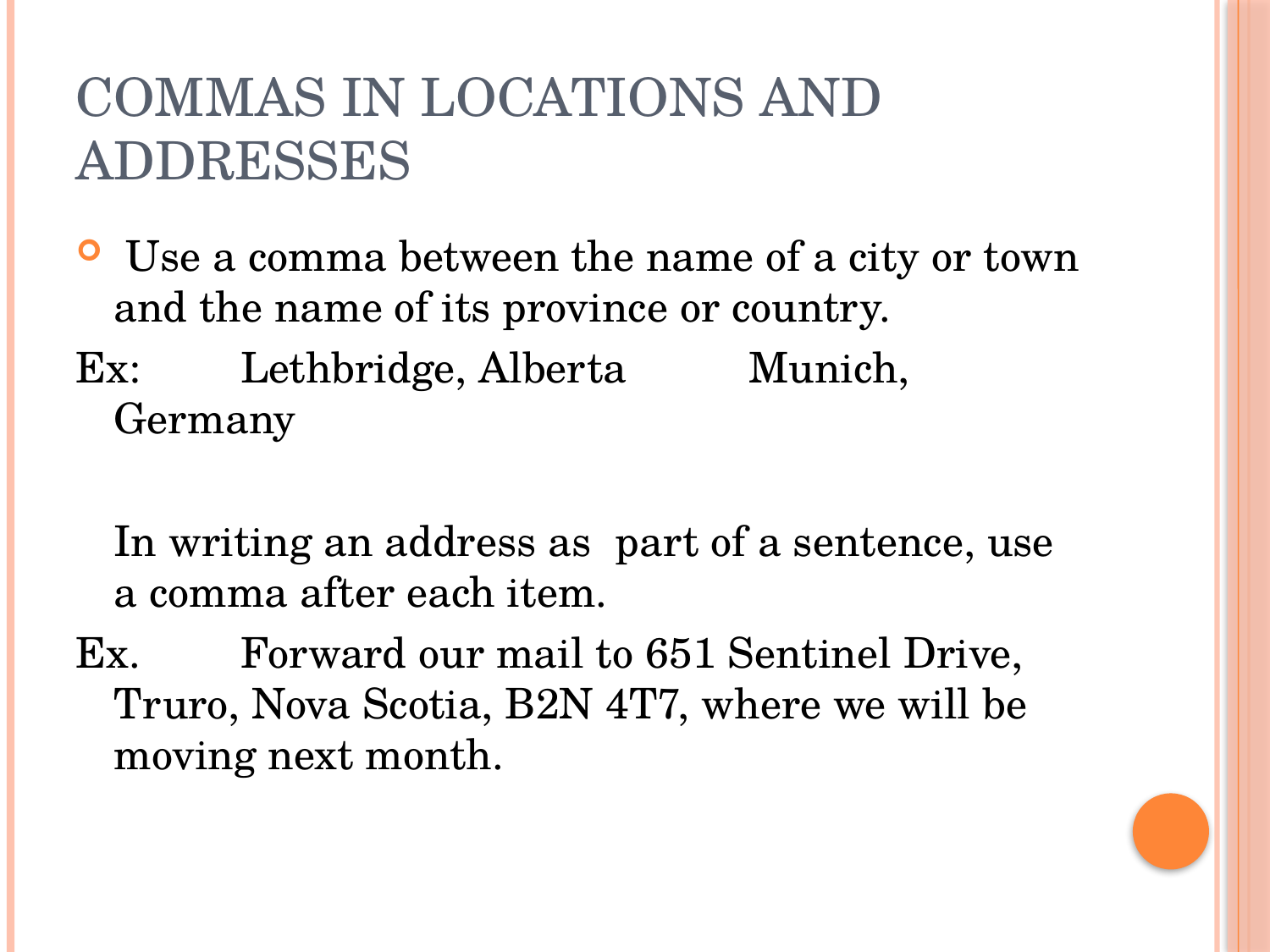

# Commas in Locations and Addresses
 Use a comma between the name of a city or town and the name of its province or country.
Ex: 	Lethbridge, Alberta	Munich, Germany

	In writing an address as  part of a sentence, use a comma after each item.
Ex.	Forward our mail to 651 Sentinel Drive, Truro, Nova Scotia, B2N 4T7, where we will be moving next month.